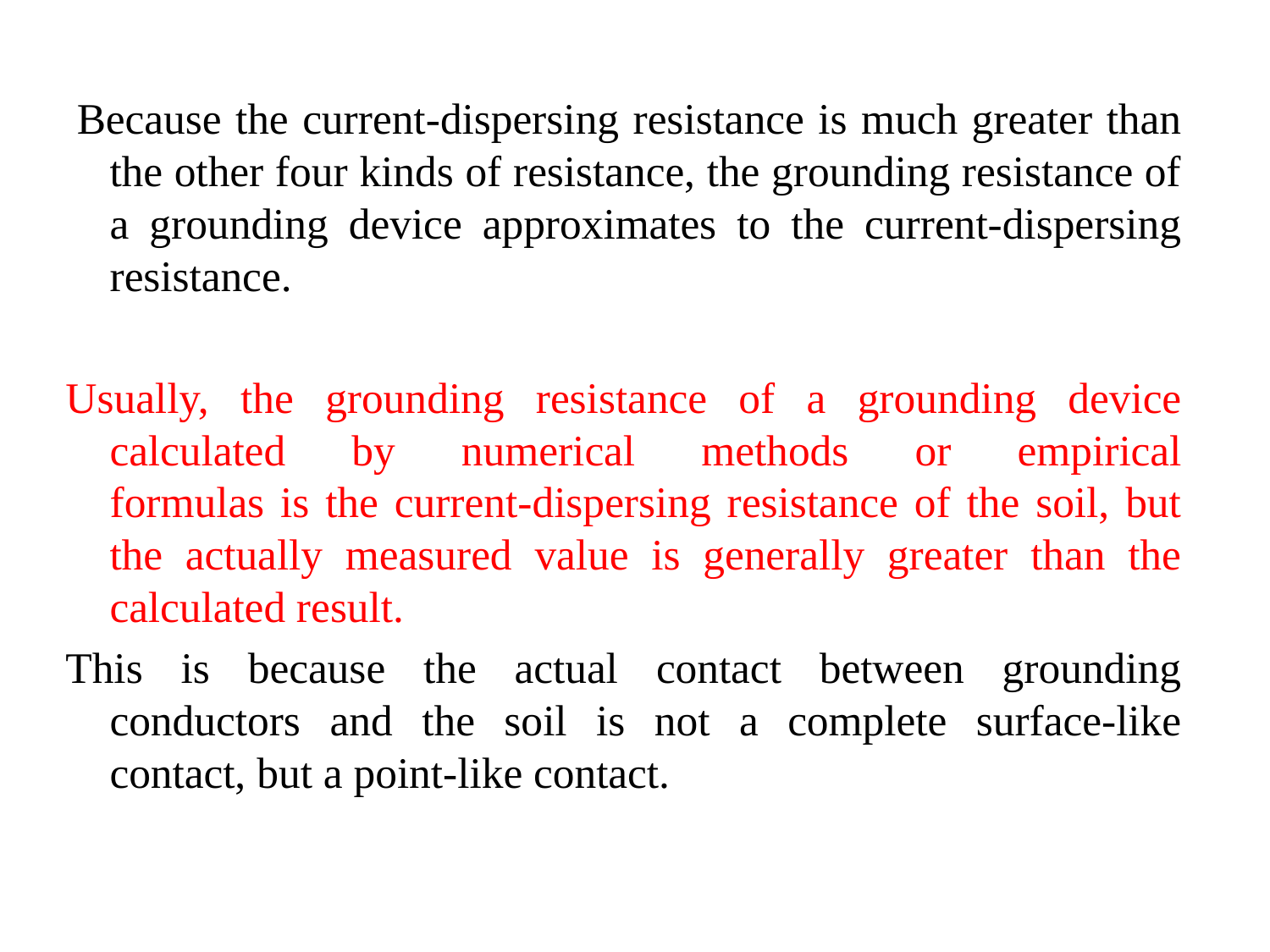

Because the current-dispersing resistance is much greater than the other four kinds of resistance, the grounding resistance of a grounding device approximates to the current-dispersing resistance.

Usually, the grounding resistance of a grounding device calculated by numerical methods or empirical
formulas is the current-dispersing resistance of the soil, but the actually measured value is generally greater than the calculated result.
This is because the actual contact between grounding conductors and the soil is not a complete surface-like contact, but a point-like contact.